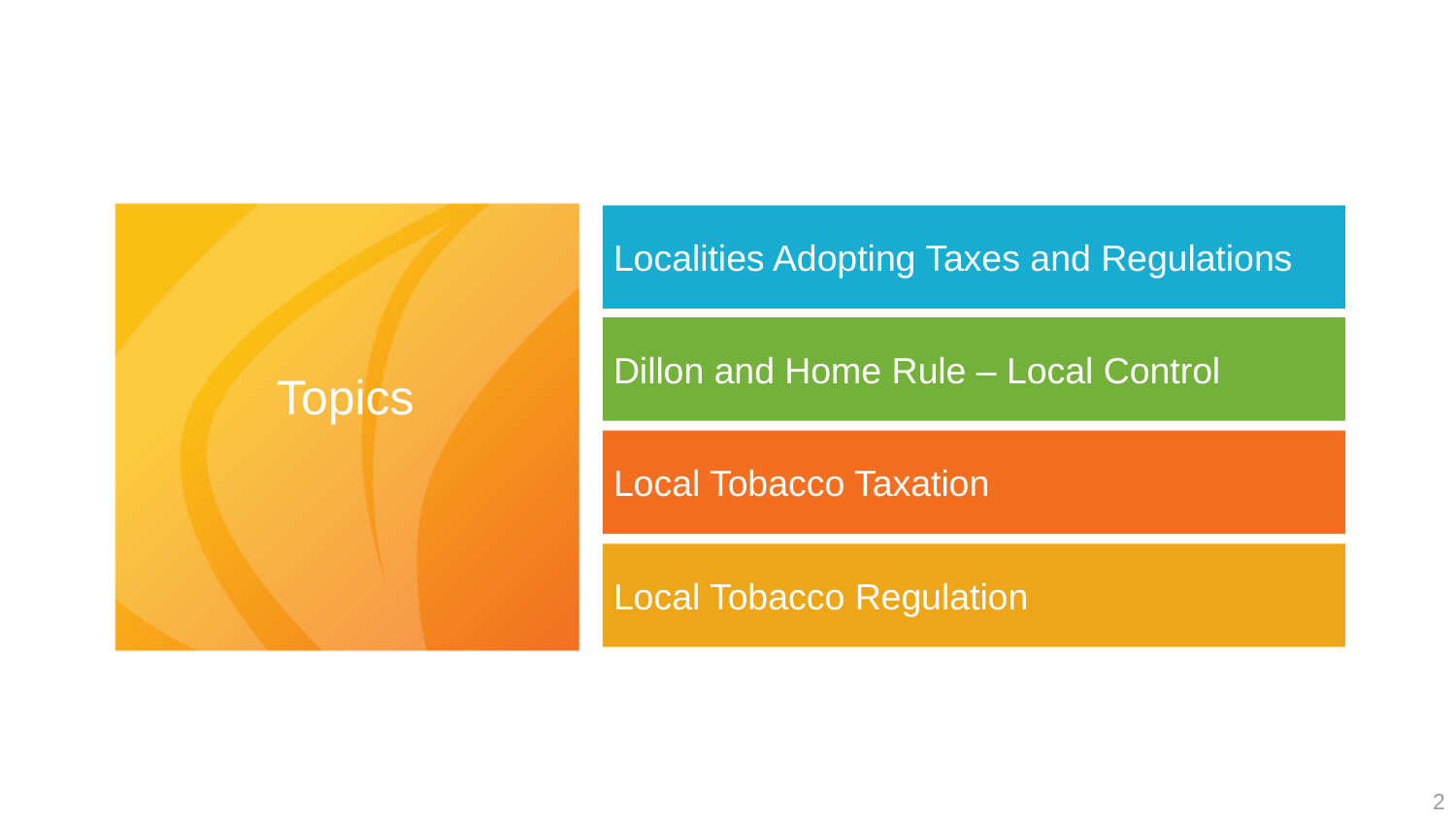

Localities Adopting Taxes and Regulations
Topics
Dillon and Home Rule – Local Control
Local Tobacco Taxation
Local Tobacco Regulation

2